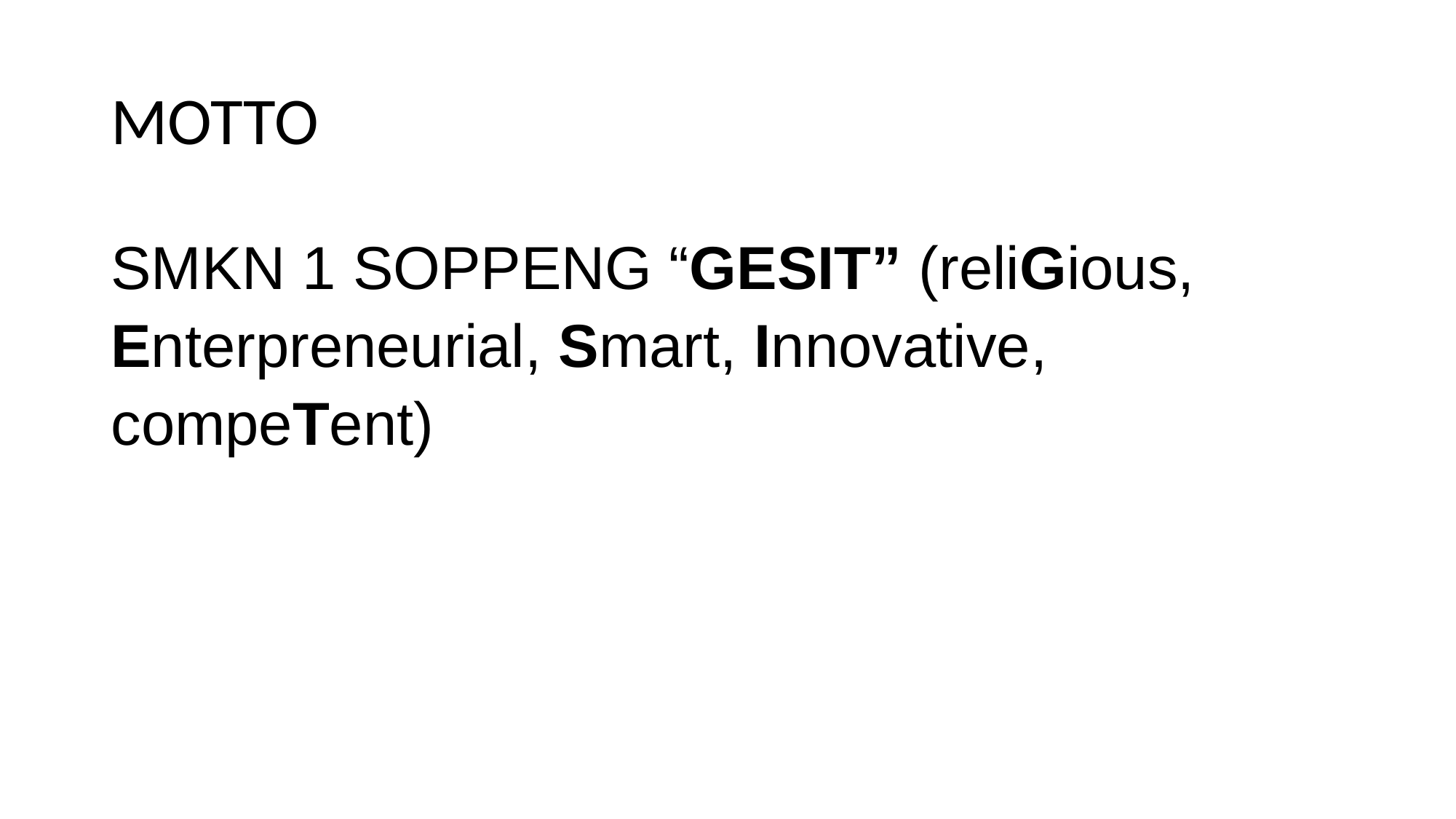

# MOTTO
SMKN 1 SOPPENG “GESIT” (reliGious, Enterpreneurial, Smart, Innovative, compeTent)